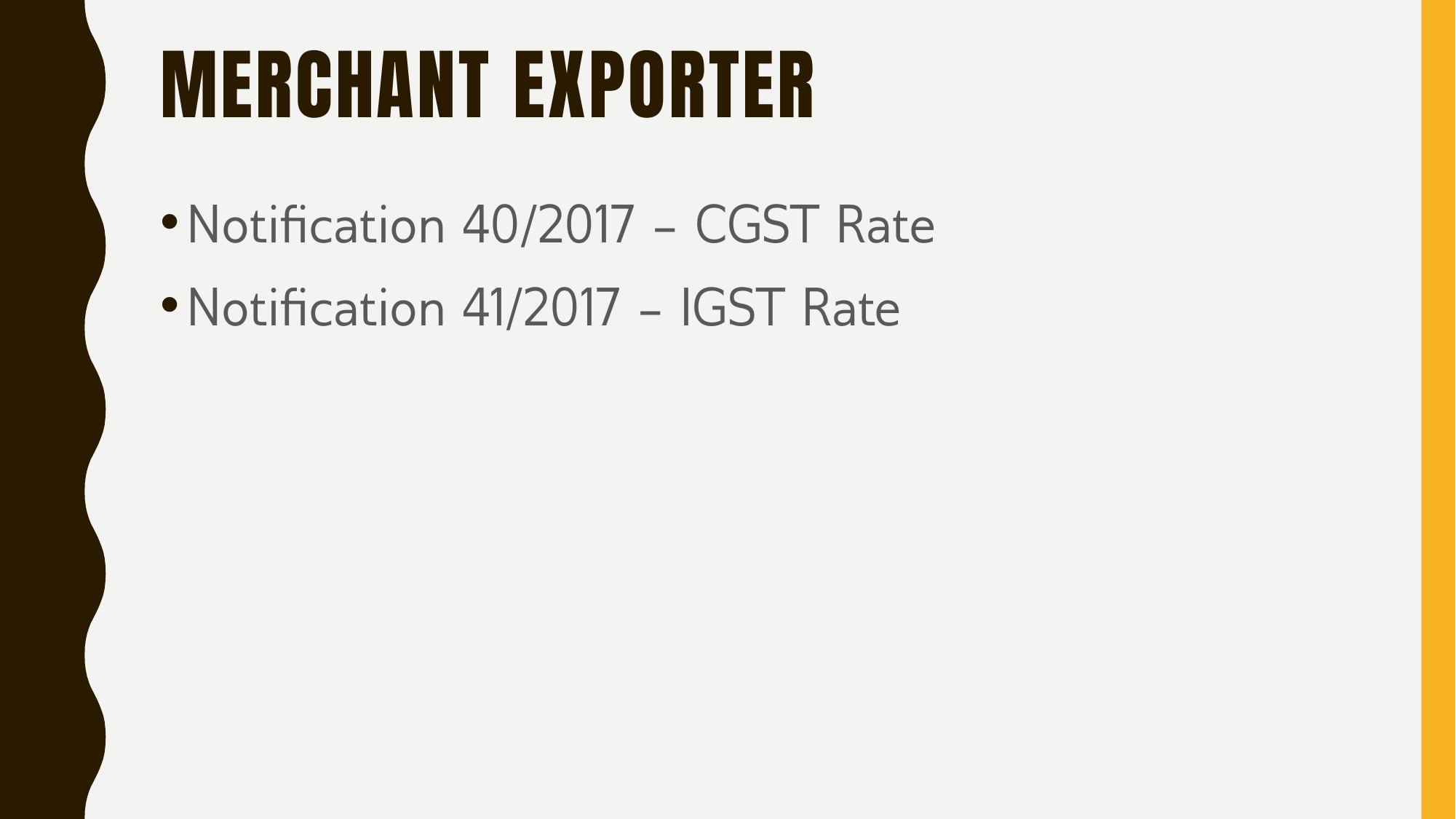

# Merchant Exporter
Notification 40/2017 – CGST Rate
Notification 41/2017 – IGST Rate